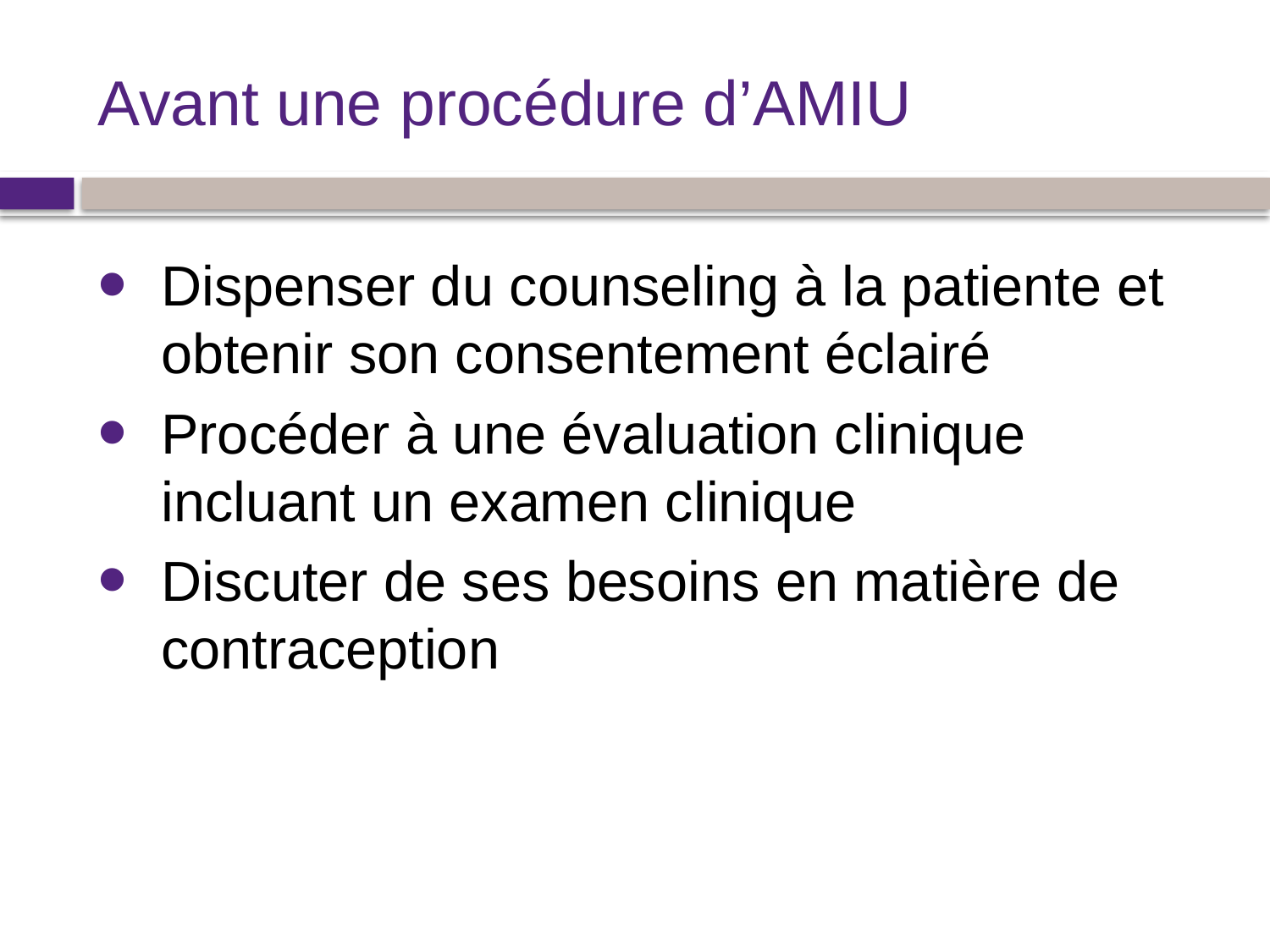

# Avant une procédure d’AMIU
Dispenser du counseling à la patiente et obtenir son consentement éclairé
Procéder à une évaluation clinique incluant un examen clinique
Discuter de ses besoins en matière de contraception